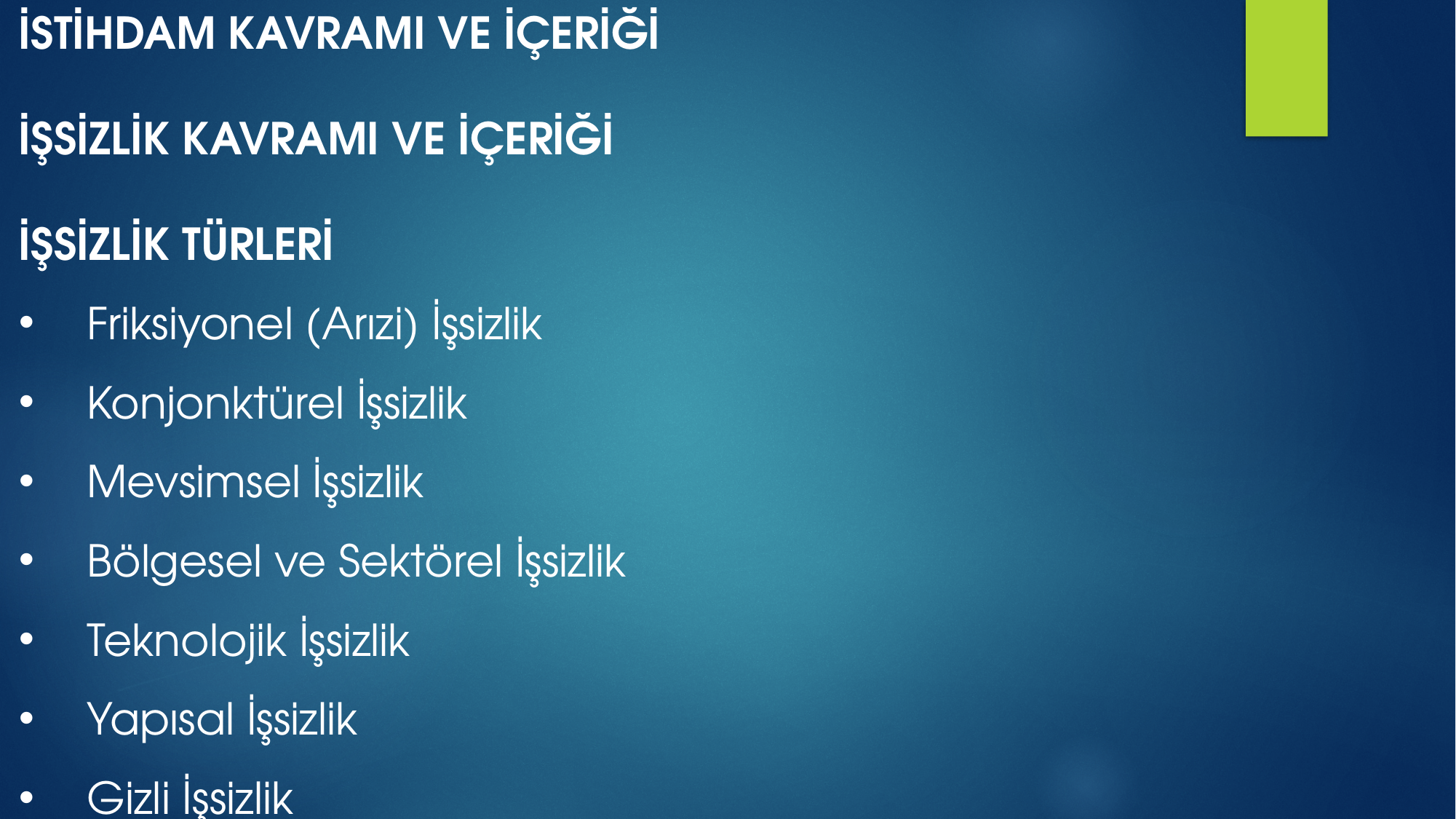

İSTİHDAM KAVRAMI VE İÇERİĞİ

İŞSİZLİK KAVRAMI VE İÇERİĞİ

İŞSİZLİK TÜRLERİ
Friksiyonel (Arızi) İşsizlik
Konjonktürel İşsizlik
Mevsimsel İşsizlik
Bölgesel ve Sektörel İşsizlik
Teknolojik İşsizlik
Yapısal İşsizlik
Gizli İşsizlik